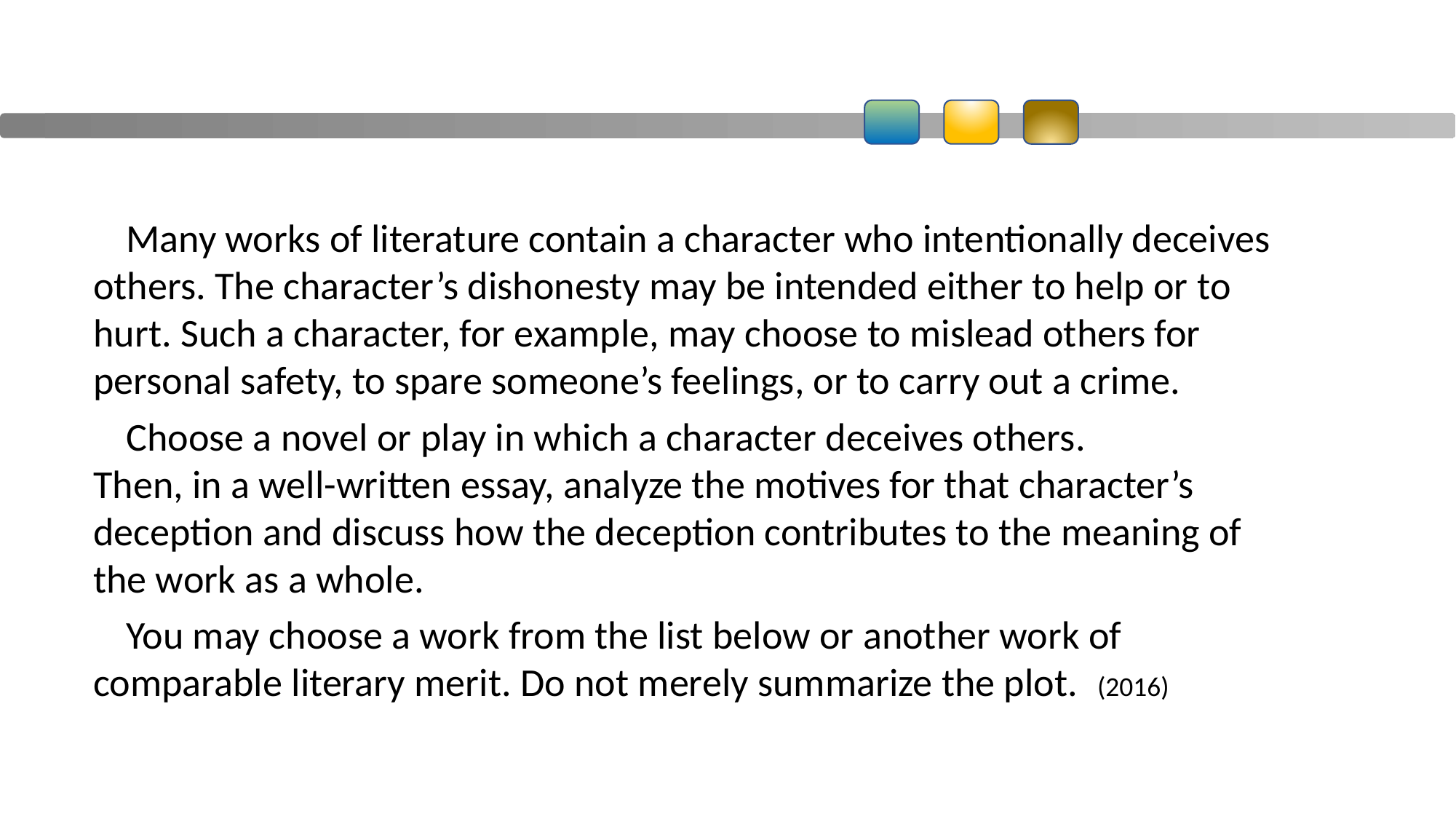

#

Many works of literature contain a character who intentionally deceives others. The character’s dishonesty may be intended either to help or to hurt. Such a character, for example, may choose to mislead others for personal safety, to spare someone’s feelings, or to carry out a crime.
Choose a novel or play in which a character deceives others.
Then, in a well-written essay, analyze the motives for that character’s deception and discuss how the deception contributes to the meaning of the work as a whole.
You may choose a work from the list below or another work of comparable literary merit. Do not merely summarize the plot.  (2016)